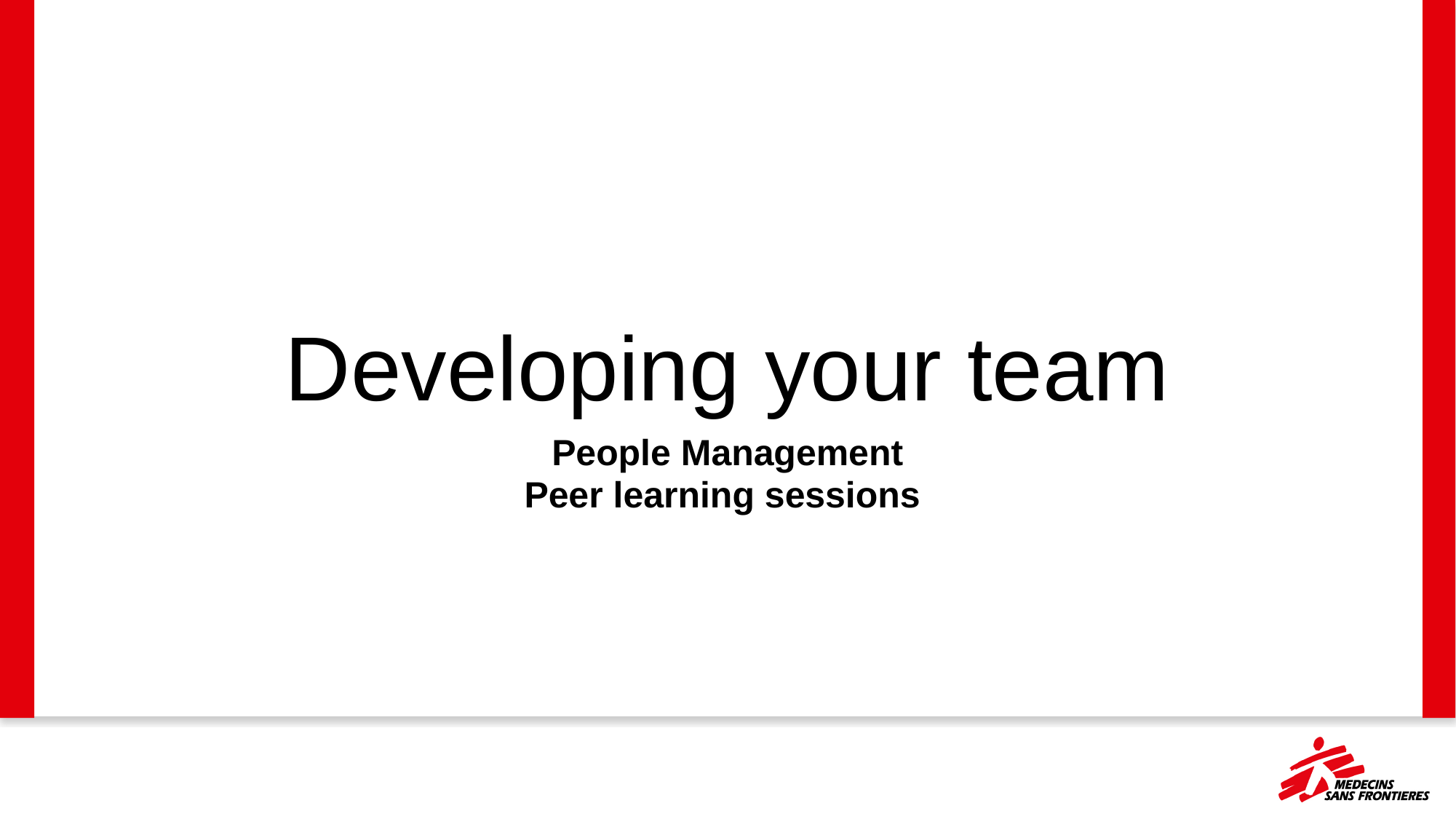

# Developing your team
People Management
Peer learning sessions